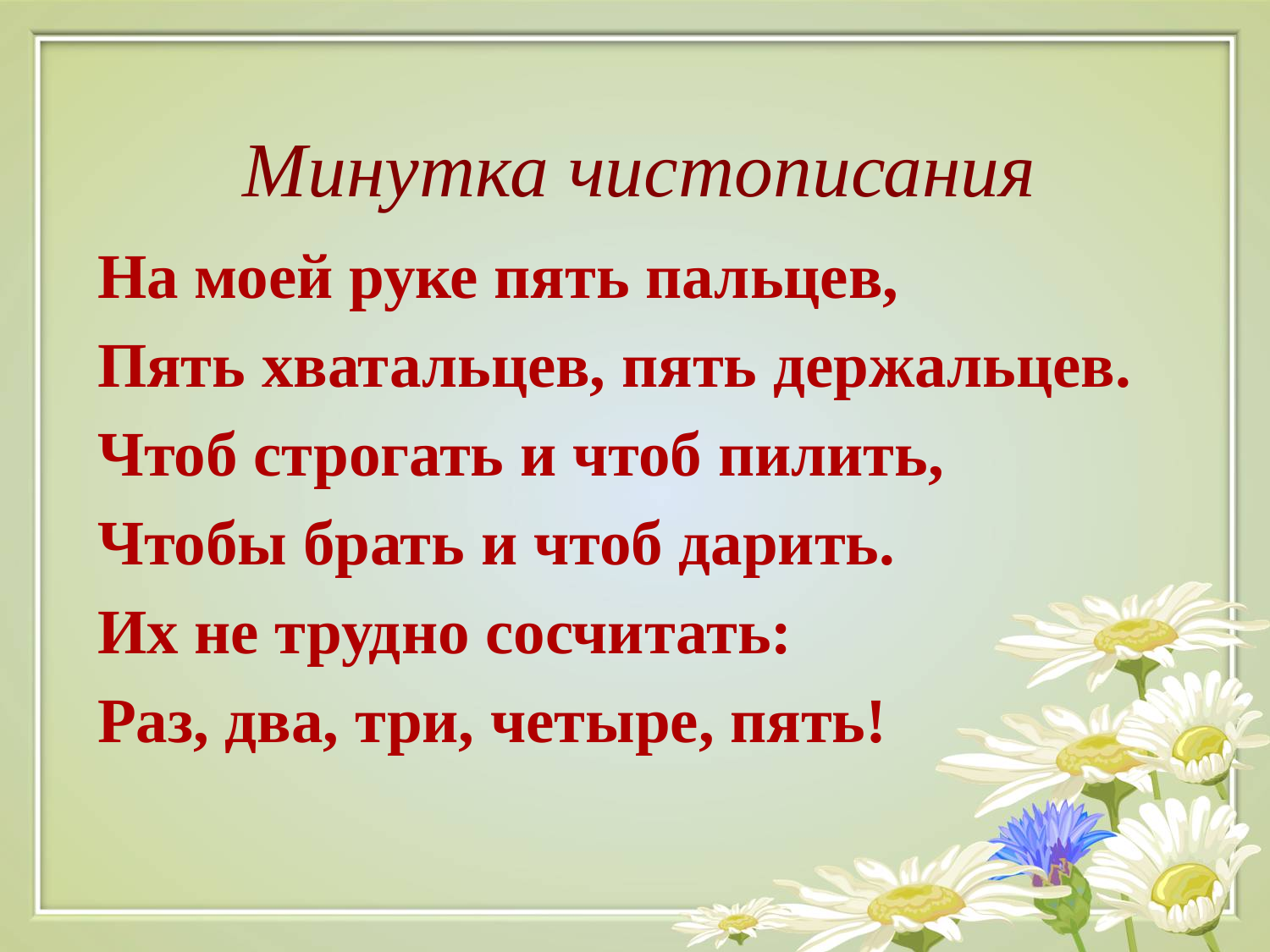

# Минутка чистописания
На моей руке пять пальцев,
Пять хватальцев, пять держальцев.
Чтоб строгать и чтоб пилить,
Чтобы брать и чтоб дарить.
Их не трудно сосчитать:
Раз, два, три, четыре, пять!